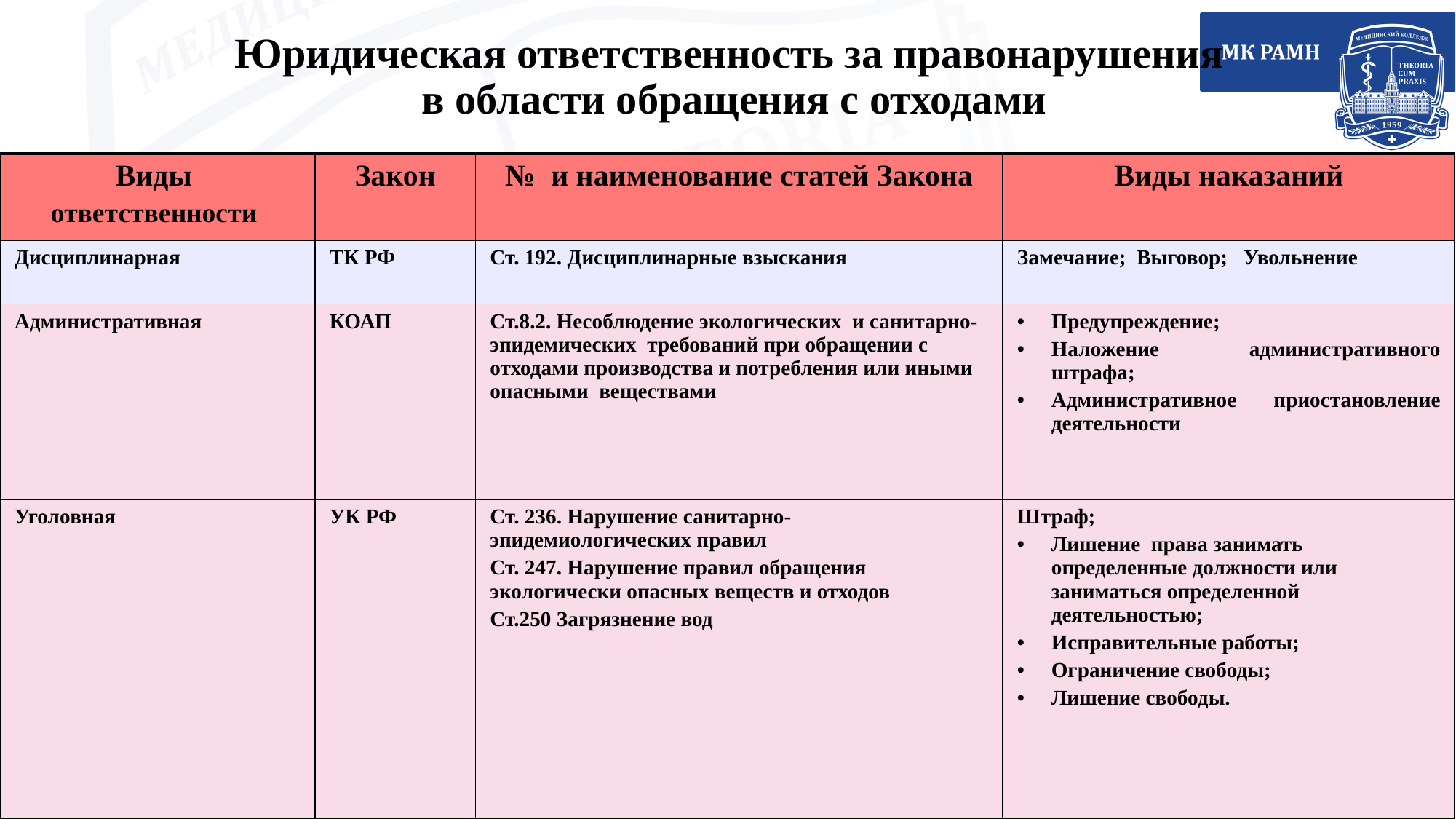

# Юридическая ответственность за правонарушения в области обращения с отходами
| Виды ответственности | Закон | № и наименование статей Закона | Виды наказаний |
| --- | --- | --- | --- |
| Дисциплинарная | ТК РФ | Ст. 192. Дисциплинарные взыскания | Замечание; Выговор; Увольнение |
| Административная | КОАП | Ст.8.2. Несоблюдение экологических и санитарно-эпидемических требований при обращении с отходами производства и потребления или иными опасными веществами | Предупреждение; Наложение административного штрафа; Административное приостановление деятельности |
| Уголовная | УК РФ | Ст. 236. Нарушение санитарно-эпидемиологических правил Ст. 247. Нарушение правил обращения экологически опасных веществ и отходов Ст.250 Загрязнение вод | Штраф; Лишение права занимать определенные должности или заниматься определенной деятельностью; Исправительные работы; Ограничение свободы; Лишение свободы. |